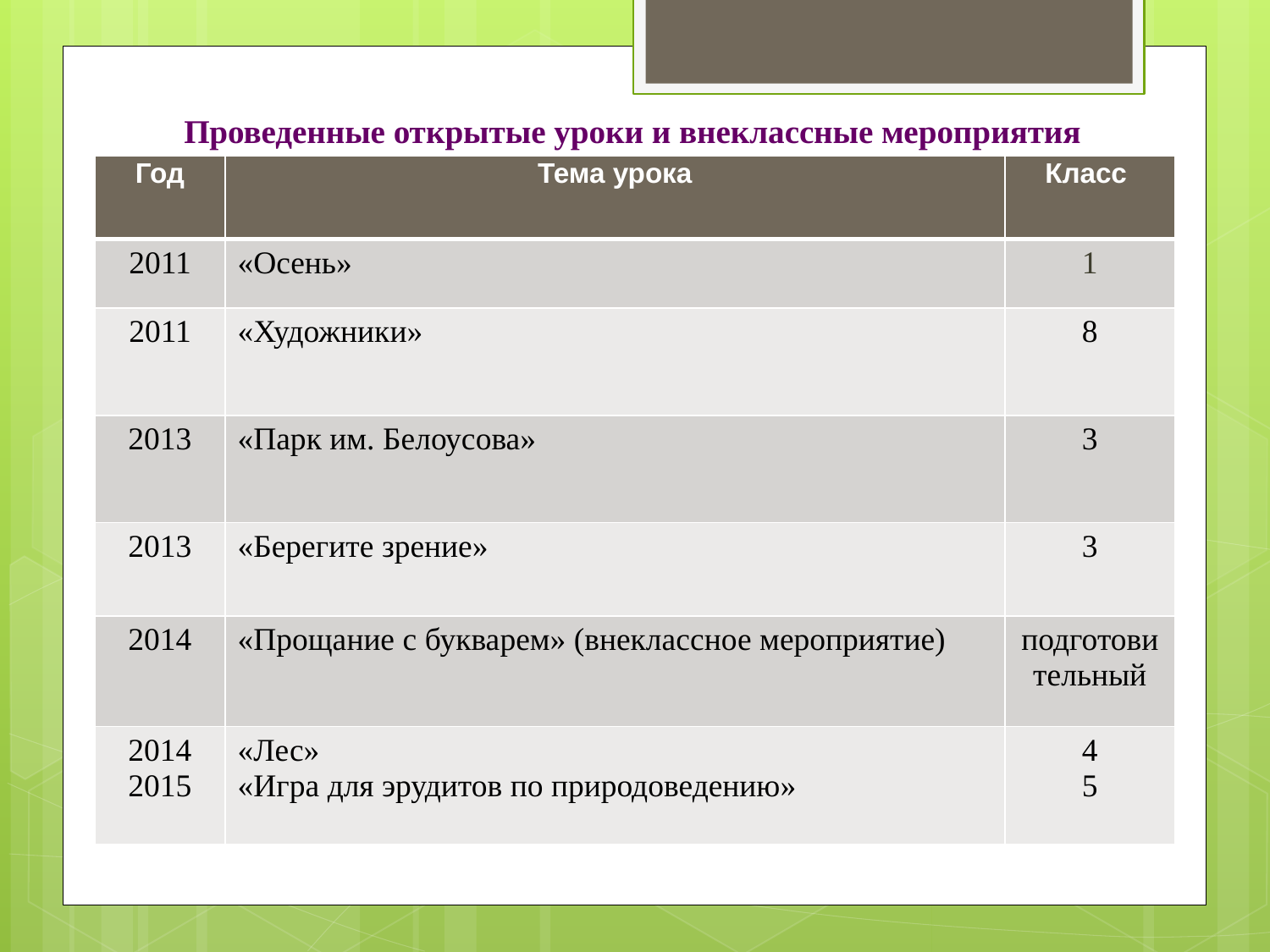

# Проведенные открытые уроки и внеклассные мероприятия
| Год | Тема урока | Класс |
| --- | --- | --- |
| 2011 | «Осень» | 1 |
| 2011 | «Художники» | 8 |
| 2013 | «Парк им. Белоусова» | 3 |
| 2013 | «Берегите зрение» | 3 |
| 2014 | «Прощание с букварем» (внеклассное мероприятие) | подготовительный |
| 2014 2015 | «Лес» «Игра для эрудитов по природоведению» | 4 5 |